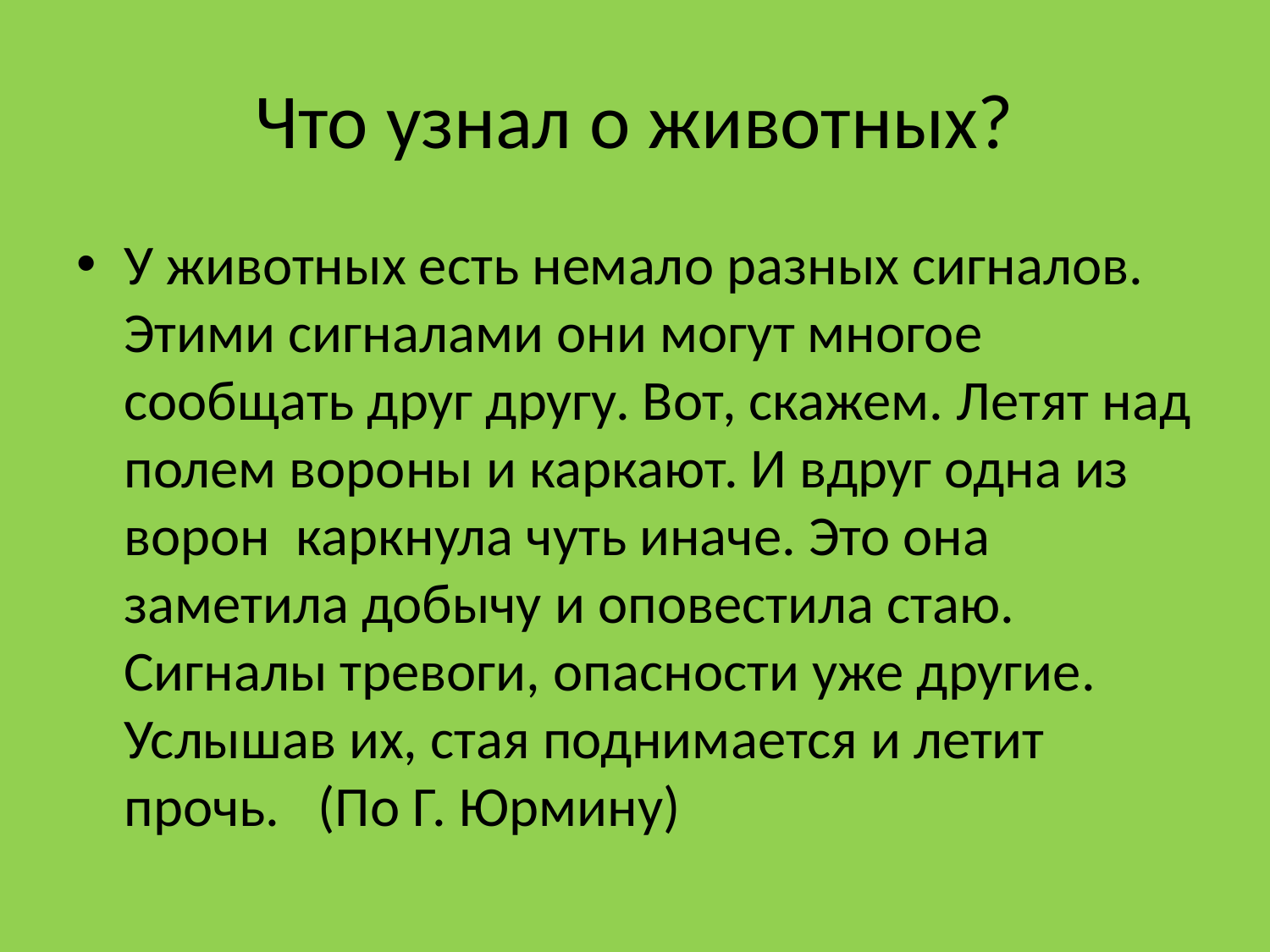

# Что узнал о животных?
У животных есть немало разных сигналов. Этими сигналами они могут многое сообщать друг другу. Вот, скажем. Летят над полем вороны и каркают. И вдруг одна из ворон  каркнула чуть иначе. Это она заметила добычу и оповестила стаю. Сигналы тревоги, опасности уже другие. Услышав их, стая поднимается и летит прочь.   (По Г. Юрмину)